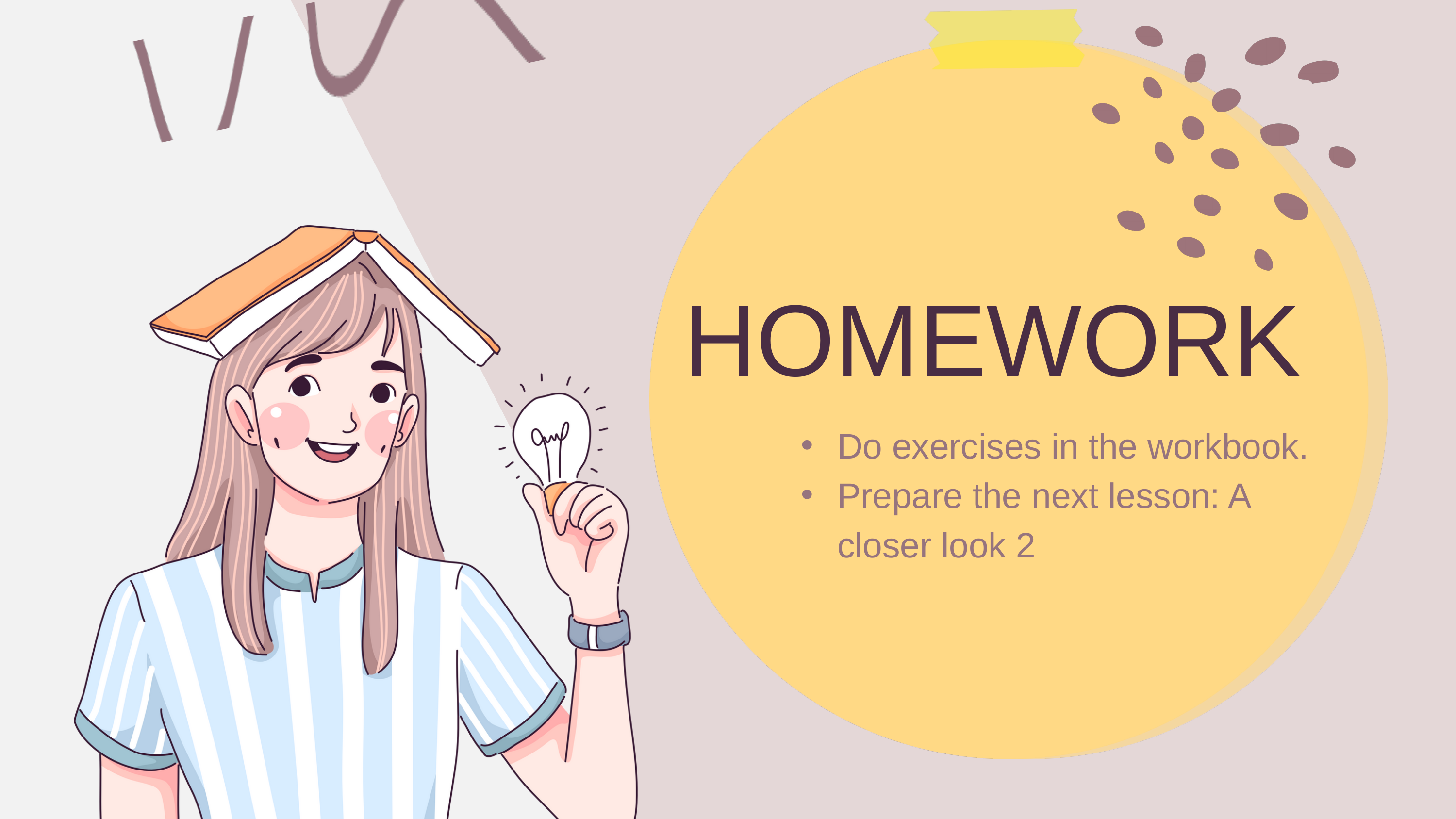

HOMEWORK
Do exercises in the workbook.
Prepare the next lesson: A closer look 2